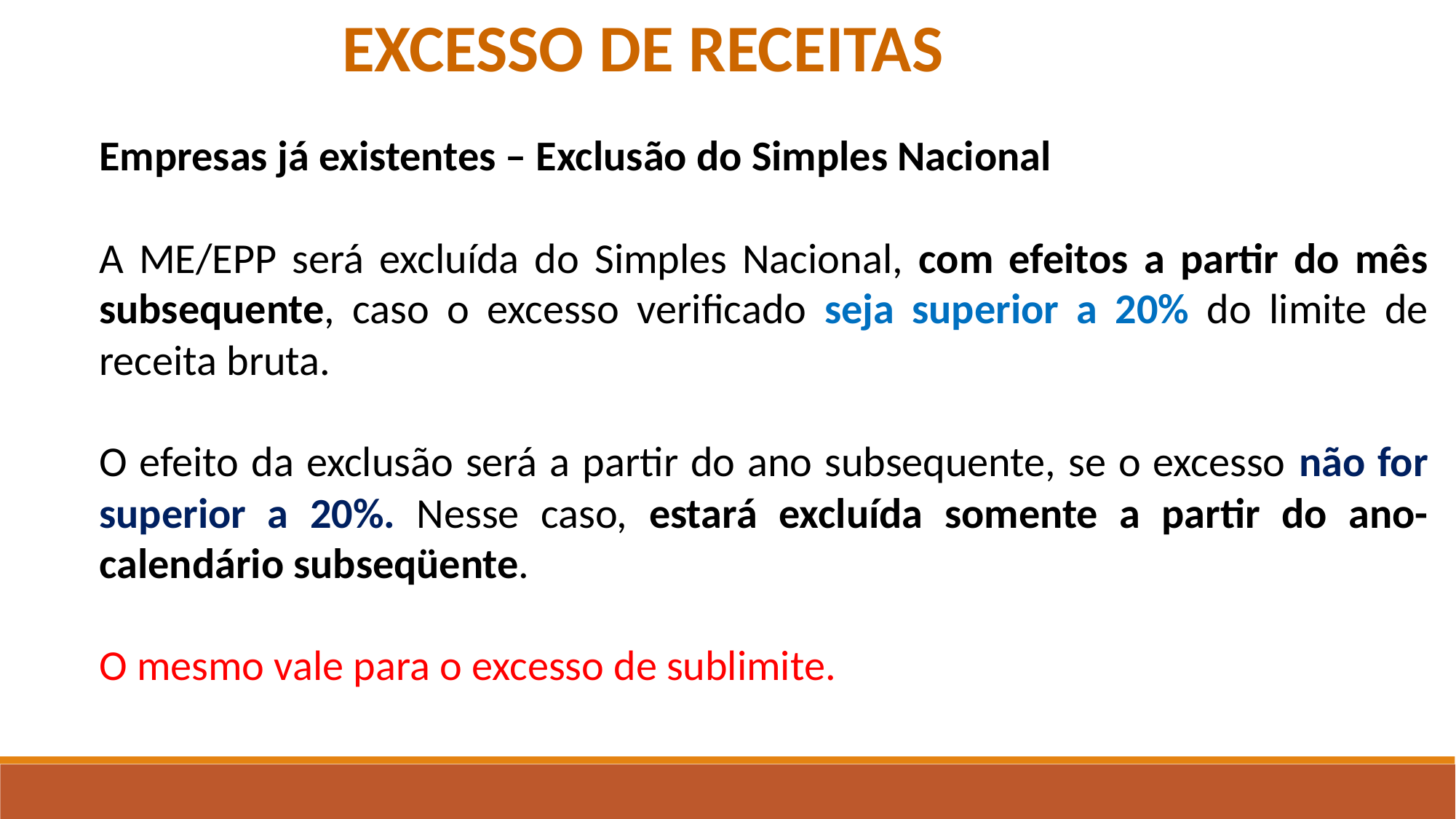

EXCESSO DE RECEITAS
Empresas já existentes – Exclusão do Simples Nacional

A ME/EPP será excluída do Simples Nacional, com efeitos a partir do mês subsequente, caso o excesso verificado seja superior a 20% do limite de receita bruta.

O efeito da exclusão será a partir do ano subsequente, se o excesso não for superior a 20%. Nesse caso, estará excluída somente a partir do ano-calendário subseqüente.

O mesmo vale para o excesso de sublimite.